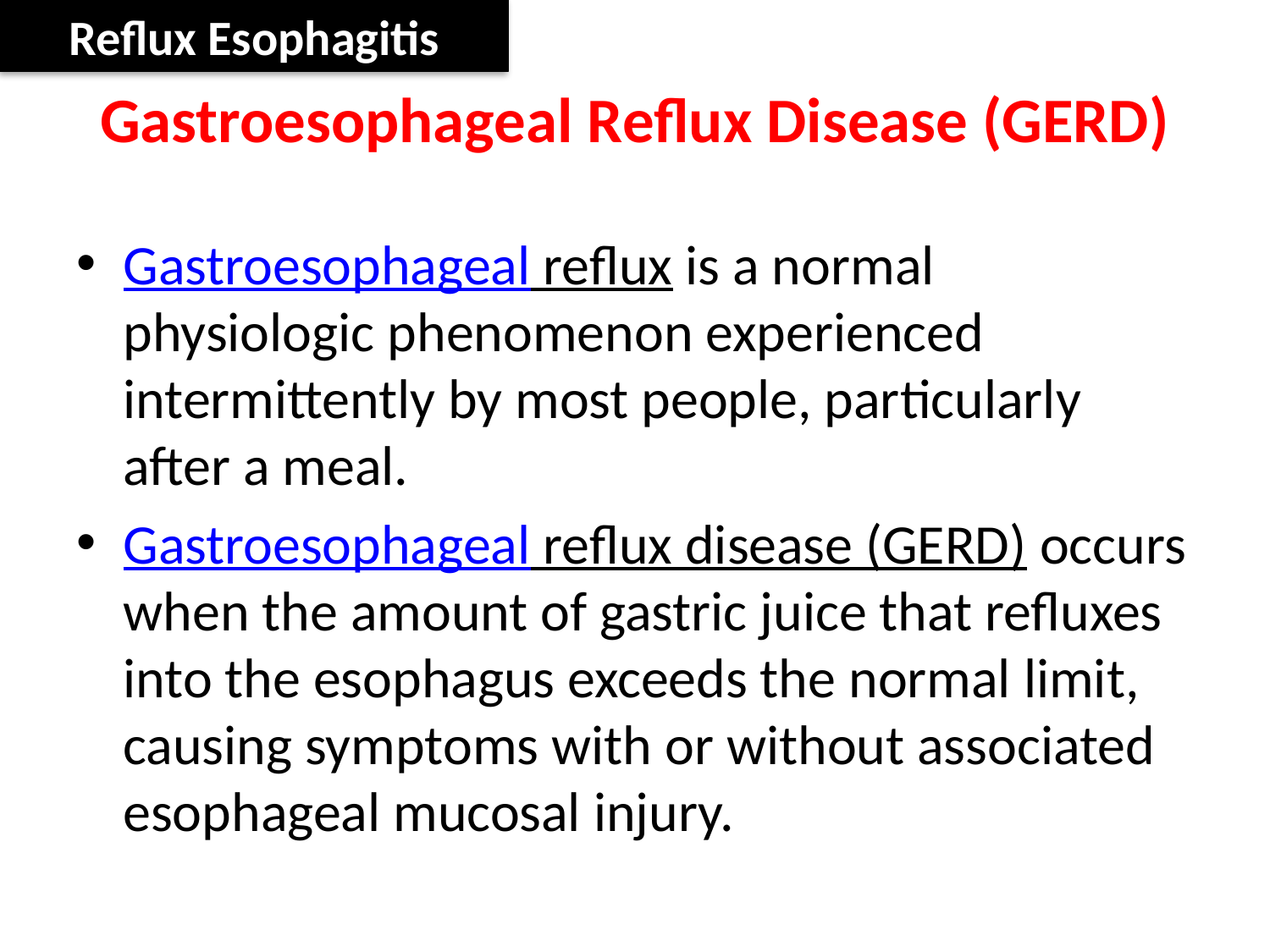

Reflux Esophagitis
# Gastroesophageal Reflux Disease (GERD)
Gastroesophageal reflux is a normal physiologic phenomenon experienced intermittently by most people, particularly after a meal.
Gastroesophageal reflux disease (GERD) occurs when the amount of gastric juice that refluxes into the esophagus exceeds the normal limit, causing symptoms with or without associated esophageal mucosal injury.